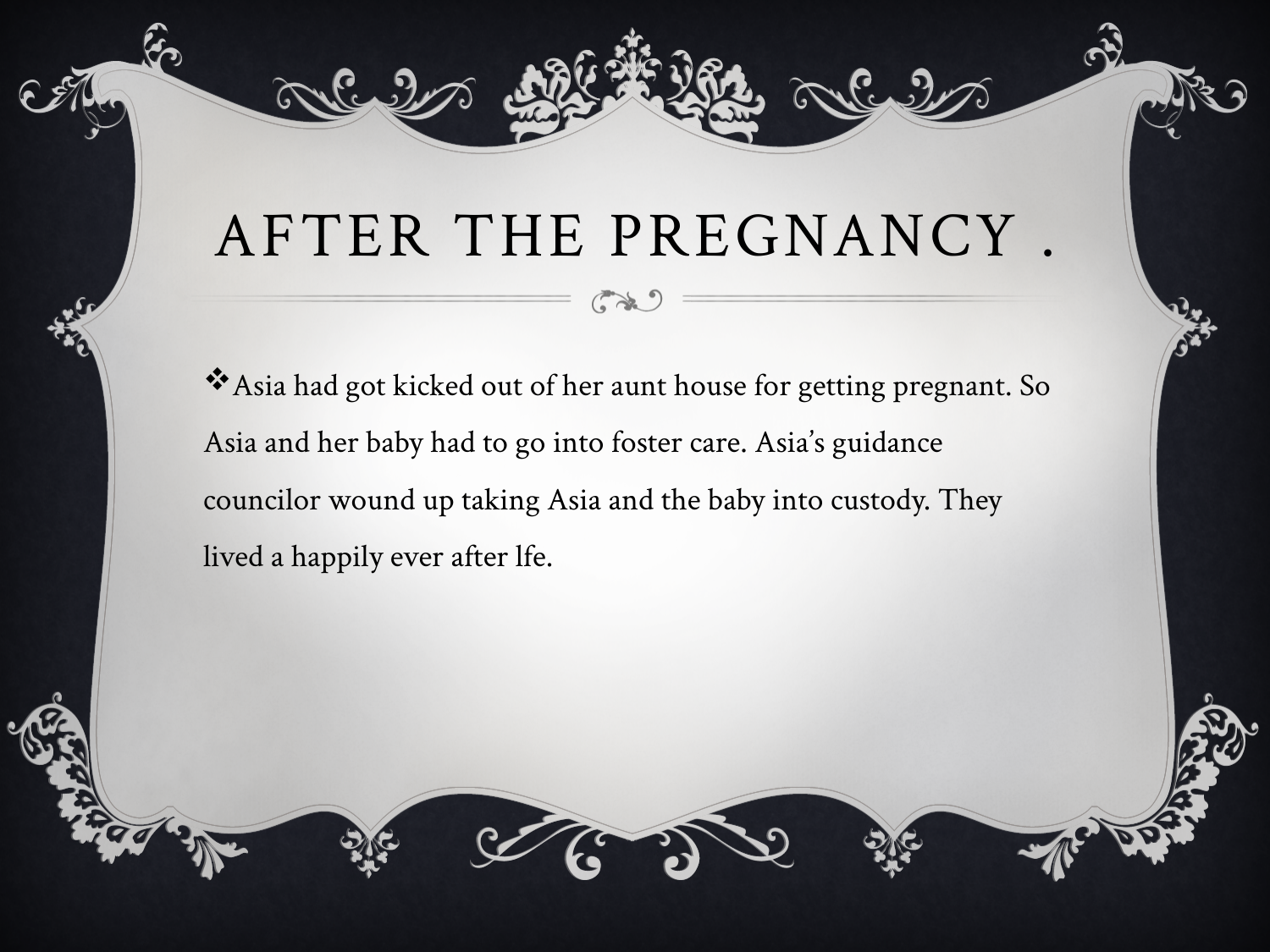

# After The Pregnancy .
Asia had got kicked out of her aunt house for getting pregnant. So Asia and her baby had to go into foster care. Asia’s guidance councilor wound up taking Asia and the baby into custody. They lived a happily ever after lfe.